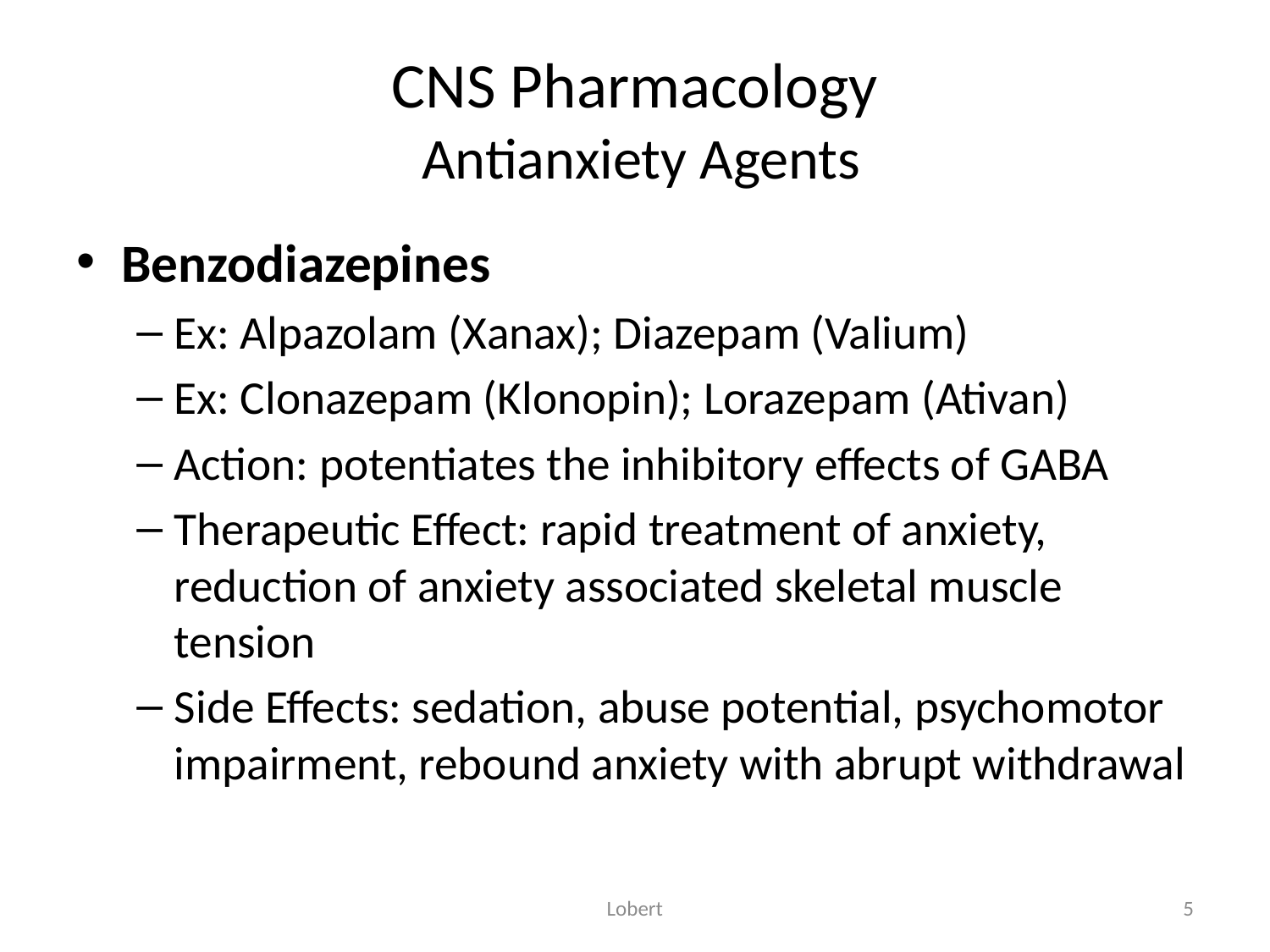

# CNS Pharmacology Antianxiety Agents
Benzodiazepines
Ex: Alpazolam (Xanax); Diazepam (Valium)
Ex: Clonazepam (Klonopin); Lorazepam (Ativan)
Action: potentiates the inhibitory effects of GABA
Therapeutic Effect: rapid treatment of anxiety, reduction of anxiety associated skeletal muscle tension
Side Effects: sedation, abuse potential, psychomotor impairment, rebound anxiety with abrupt withdrawal

Lobert
5